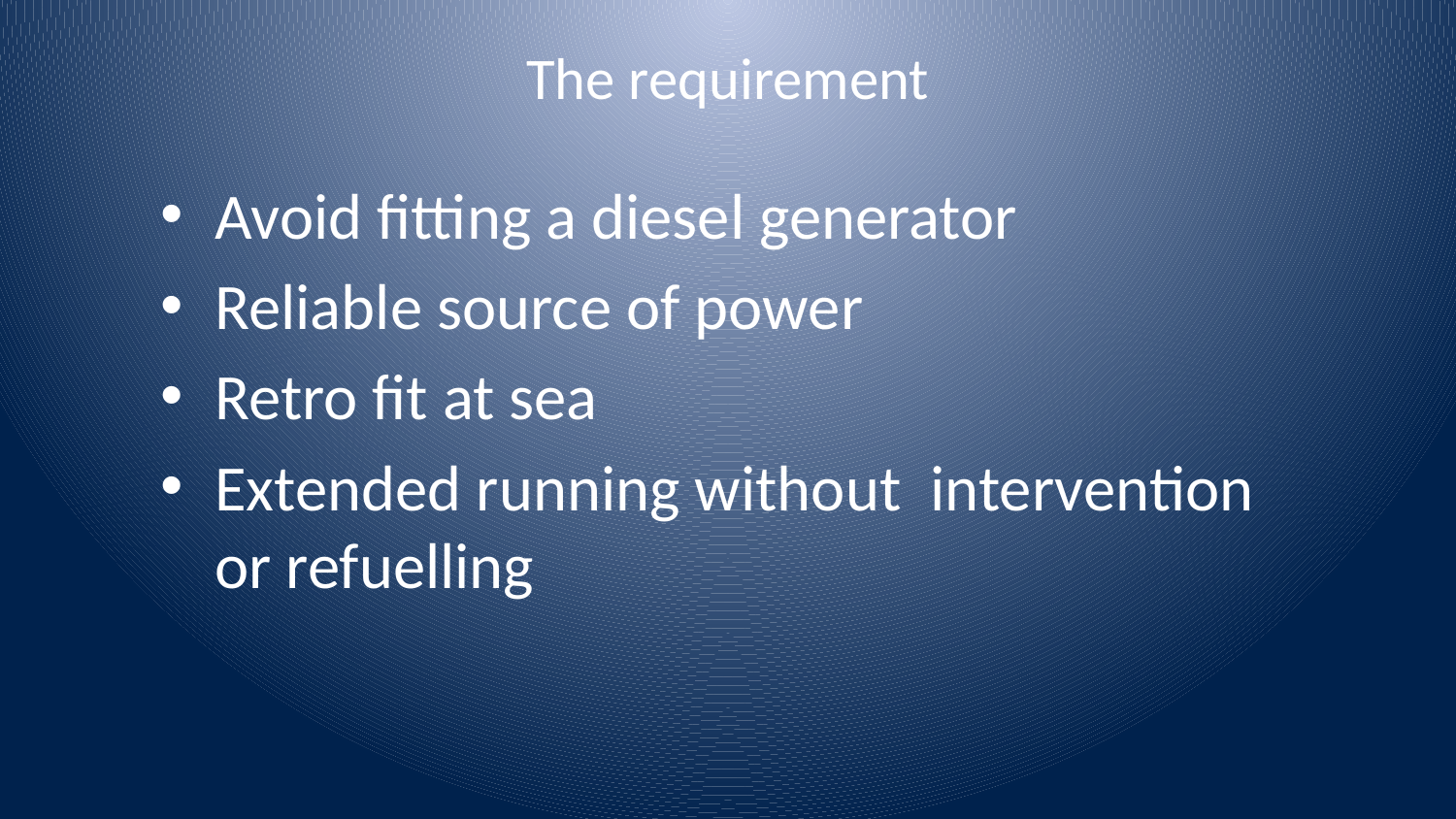

# The requirement
Avoid fitting a diesel generator
Reliable source of power
Retro fit at sea
Extended running without  intervention or refuelling